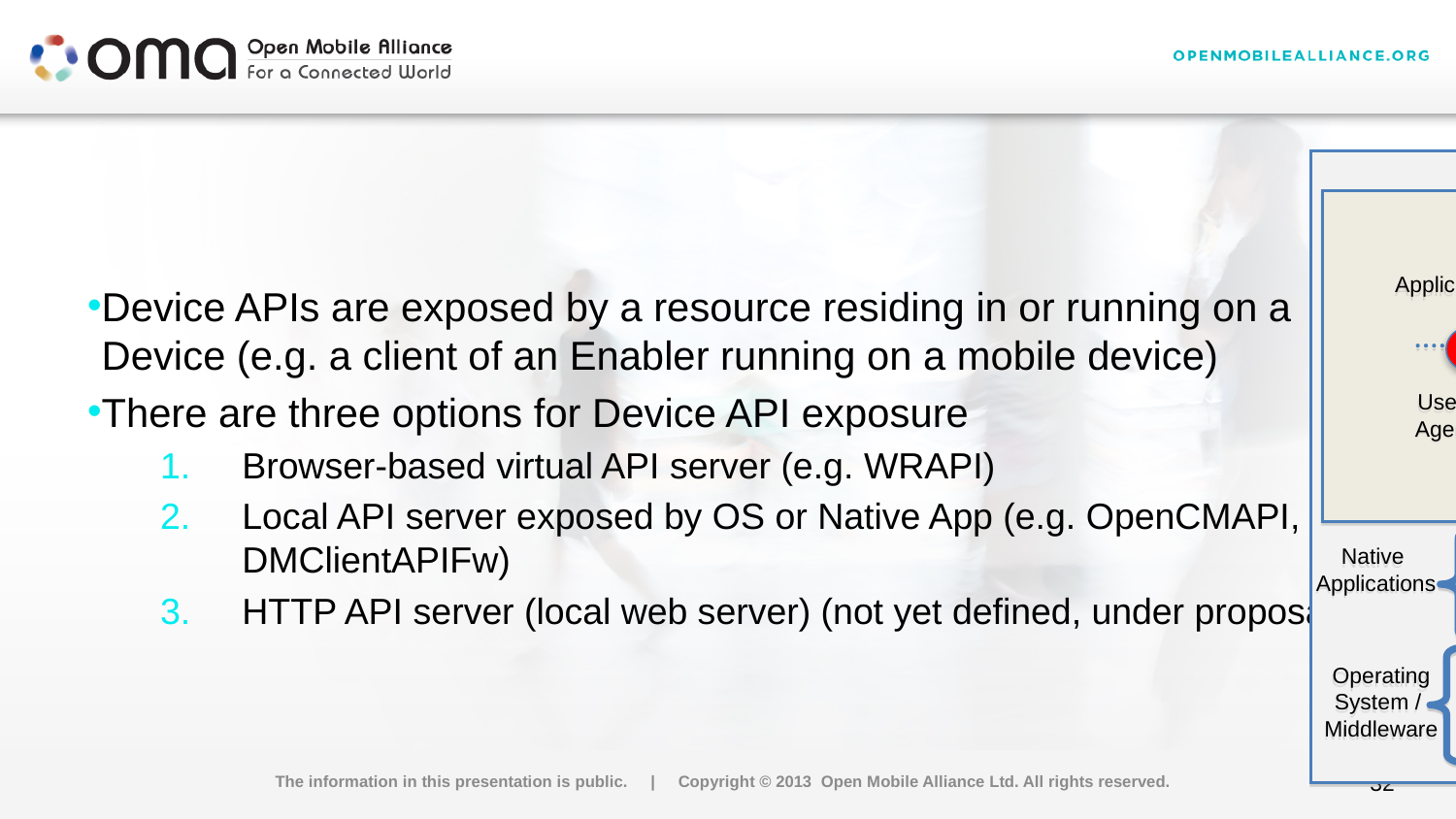

#
User Device (Terminal)

Web Runtime Environment

Webapp
Webapp
Applications
Webapp
Webapp

EventSource API

User
Agent

OS
Operating System /
Middleware
SIP stack
SMS stack
WAP stack
Other APIs
Web Browser
Widget Runtime
Web Layout Engine
1

2
Native
Applications

2
Native App

3

HTTP
stack

Mobile Network
Device APIs are exposed by a resource residing in or running on a Device (e.g. a client of an Enabler running on a mobile device)
There are three options for Device API exposure
Browser-based virtual API server (e.g. WRAPI)
Local API server exposed by OS or Native App (e.g. OpenCMAPI, DMClientAPIFw)
HTTP API server (local web server) (not yet defined, under proposal)
The information in this presentation is public.     |     Copyright © 2013  Open Mobile Alliance Ltd. All rights reserved.